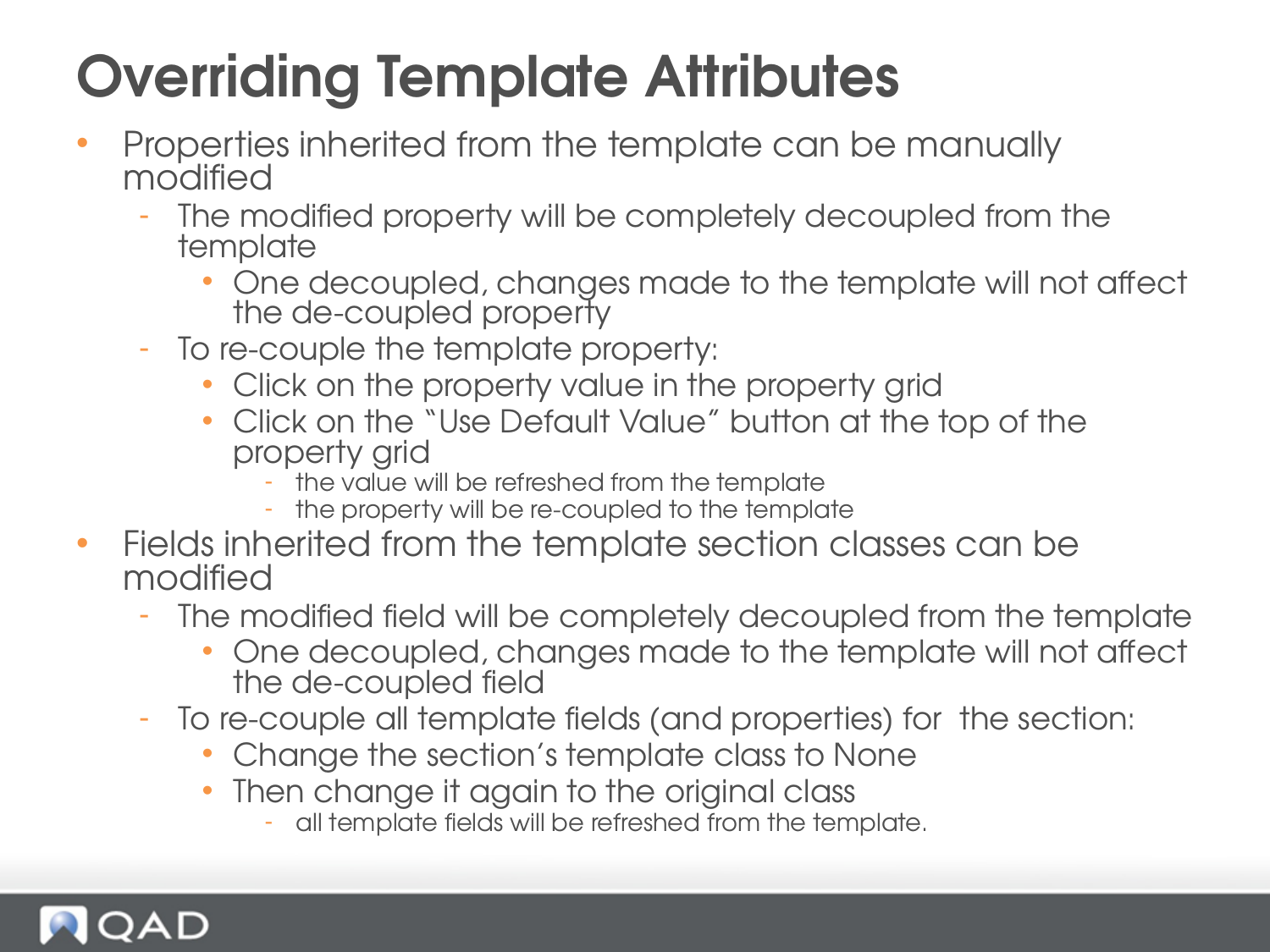

# Overriding Template Attributes
Properties inherited from the template can be manually modified
The modified property will be completely decoupled from the template
One decoupled, changes made to the template will not affect the de-coupled property
To re-couple the template property:
Click on the property value in the property grid
Click on the “Use Default Value” button at the top of the property grid
the value will be refreshed from the template
the property will be re-coupled to the template
Fields inherited from the template section classes can be modified
The modified field will be completely decoupled from the template
One decoupled, changes made to the template will not affect the de-coupled field
To re-couple all template fields (and properties) for  the section:
Change the section’s template class to None
Then change it again to the original class
all template fields will be refreshed from the template.